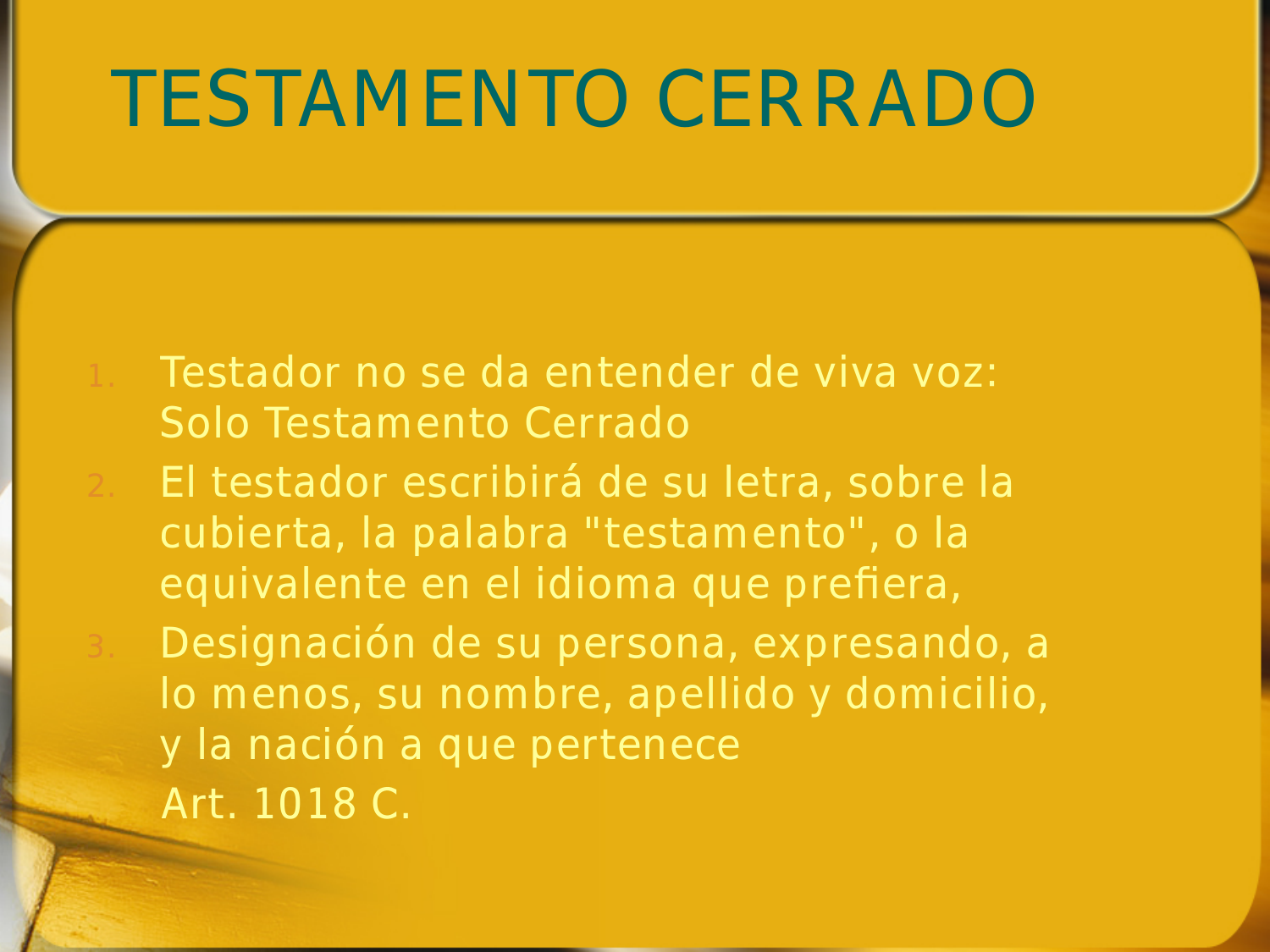

# TESTAMENTO CERRADO

Testador no se da entender de viva voz: Solo Testamento Cerrado
El testador escribirá de su letra, sobre la cubierta, la palabra "testamento", o la equivalente en el idioma que prefiera,
Designación de su persona, expresando, a lo menos, su nombre, apellido y domicilio, y la nación a que pertenece
      Art. 1018 C.